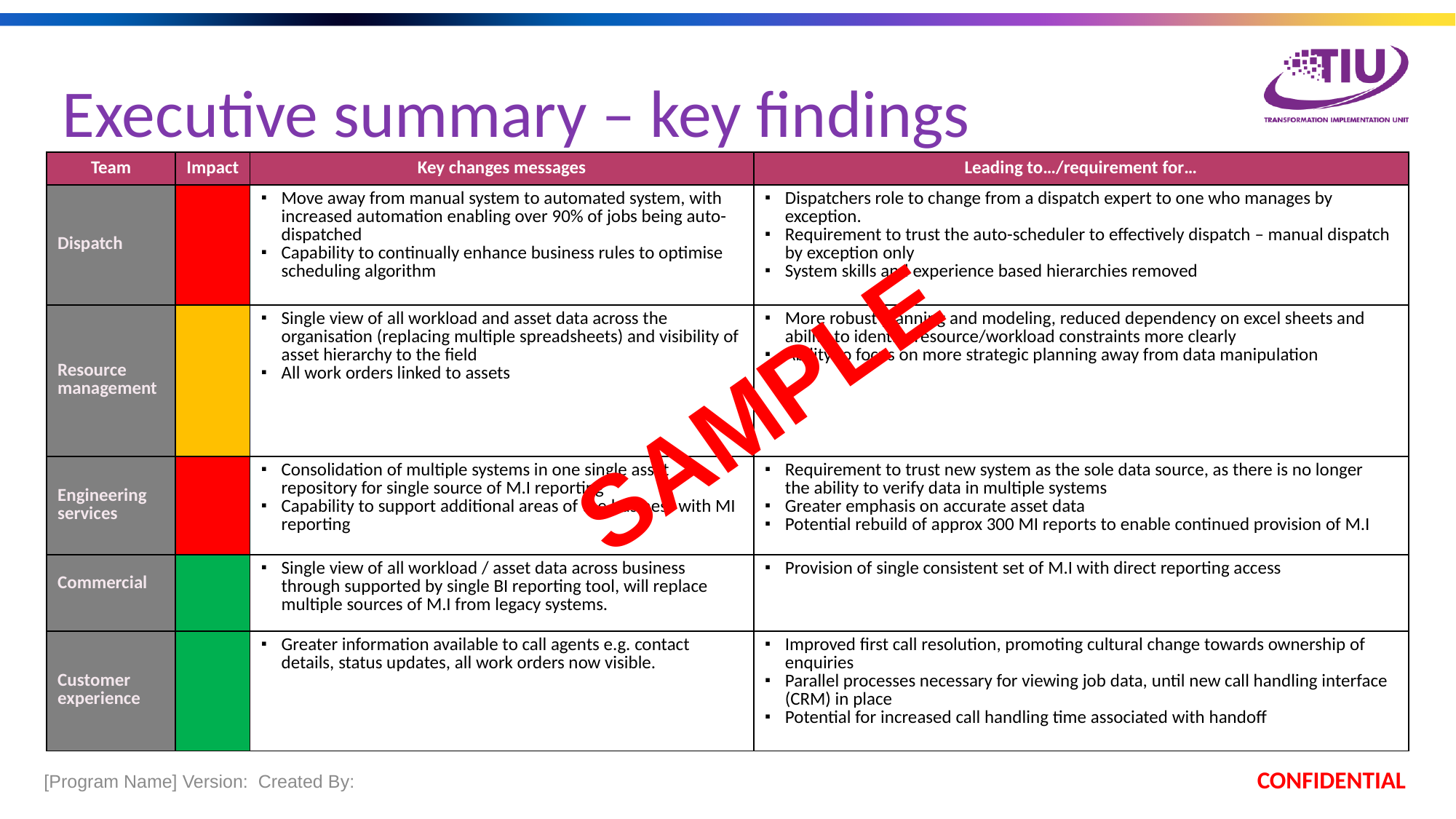

Executive summary – key findings
| Team | Impact | Key changes messages | Leading to…/requirement for… |
| --- | --- | --- | --- |
| Dispatch |  | Move away from manual system to automated system, with increased automation enabling over 90% of jobs being auto-dispatched Capability to continually enhance business rules to optimise scheduling algorithm | Dispatchers role to change from a dispatch expert to one who manages by exception. Requirement to trust the auto-scheduler to effectively dispatch – manual dispatch by exception only System skills and experience based hierarchies removed |
| Resource management |  | Single view of all workload and asset data across the organisation (replacing multiple spreadsheets) and visibility of asset hierarchy to the field All work orders linked to assets | More robust planning and modeling, reduced dependency on excel sheets and ability to identify resource/workload constraints more clearly Ability to focus on more strategic planning away from data manipulation |
| Engineering services |  | Consolidation of multiple systems in one single asset repository for single source of M.I reporting Capability to support additional areas of the business with MI reporting | Requirement to trust new system as the sole data source, as there is no longer the ability to verify data in multiple systems Greater emphasis on accurate asset data Potential rebuild of approx 300 MI reports to enable continued provision of M.I |
| Commercial |  | Single view of all workload / asset data across business through supported by single BI reporting tool, will replace multiple sources of M.I from legacy systems. | Provision of single consistent set of M.I with direct reporting access |
| Customer experience |  | Greater information available to call agents e.g. contact details, status updates, all work orders now visible. | Improved first call resolution, promoting cultural change towards ownership of enquiries Parallel processes necessary for viewing job data, until new call handling interface (CRM) in place Potential for increased call handling time associated with handoff |
SAMPLE
 [Program Name] Version:  Created By:
CONFIDENTIAL